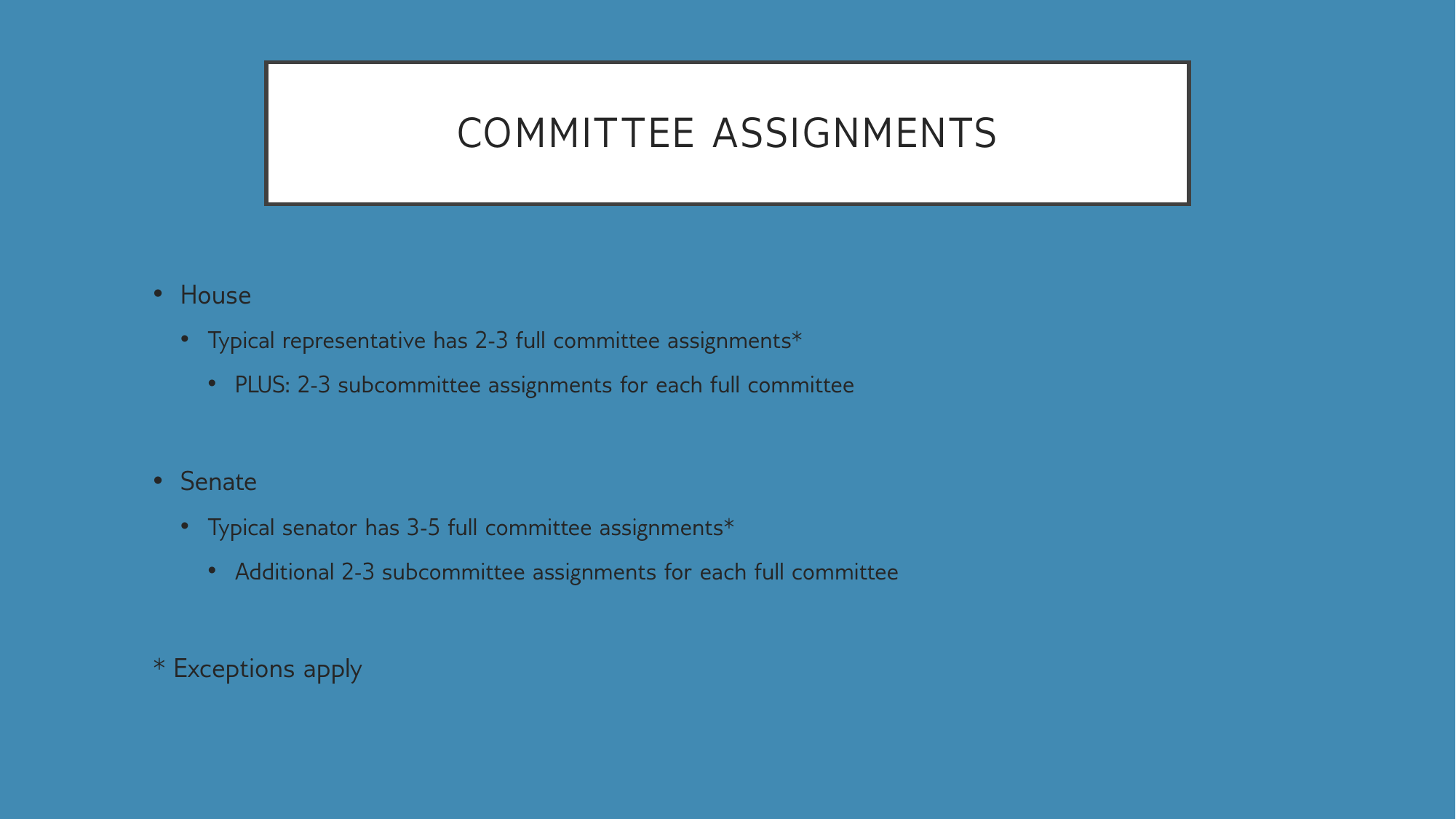

# committee assignments
House
Typical representative has 2-3 full committee assignments*
PLUS: 2-3 subcommittee assignments for each full committee

Senate
Typical senator has 3-5 full committee assignments*
Additional 2-3 subcommittee assignments for each full committee

* Exceptions apply